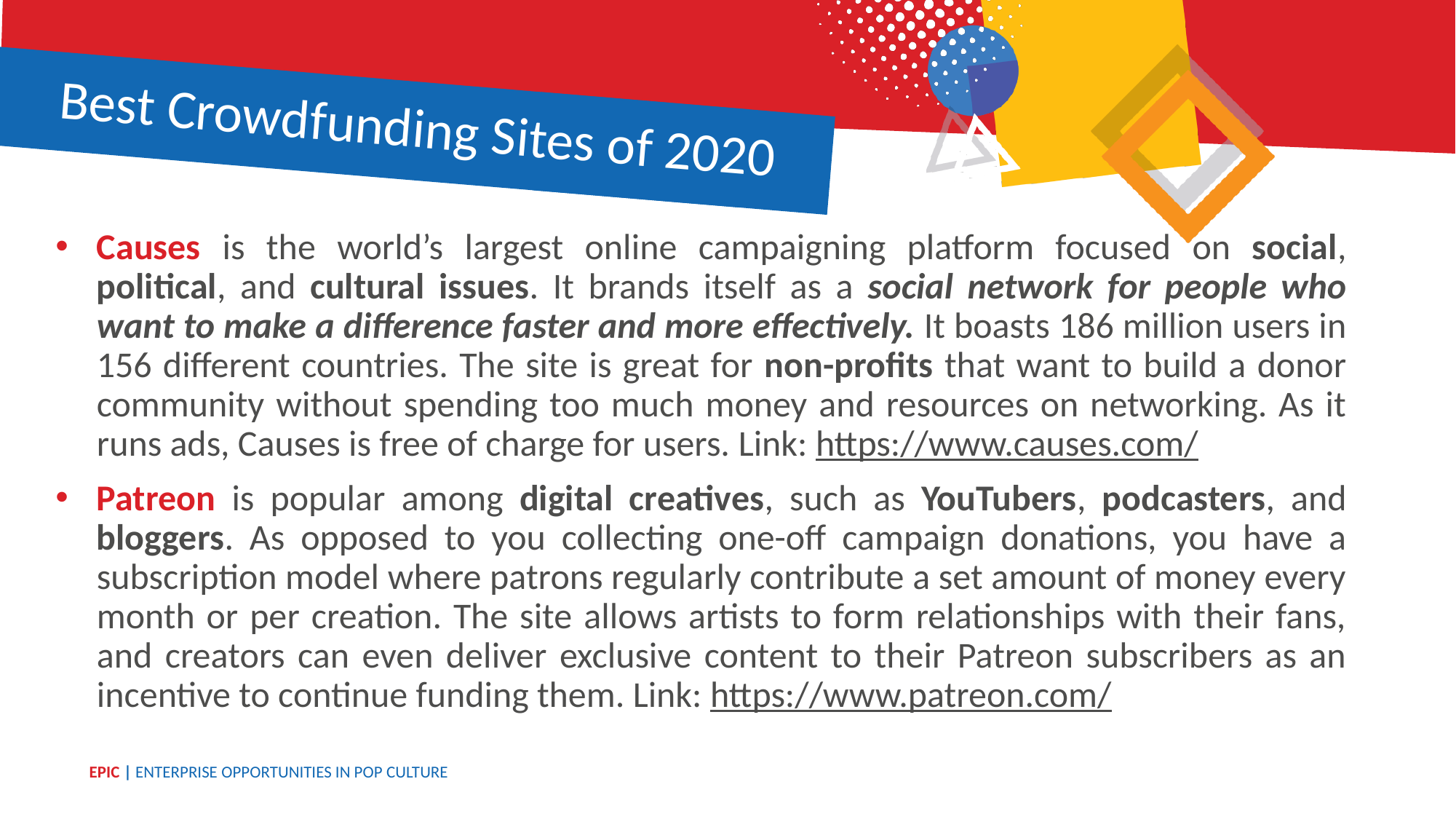

Best Crowdfunding Sites of 2020

Causes is the world’s largest online campaigning platform focused on social, political, and cultural issues. It brands itself as a social network for people who want to make a difference faster and more effectively. It boasts 186 million users in 156 different countries. The site is great for non-profits that want to build a donor community without spending too much money and resources on networking. As it runs ads, Causes is free of charge for users. Link: https://www.causes.com/
Patreon is popular among digital creatives, such as YouTubers, podcasters, and bloggers. As opposed to you collecting one-off campaign donations, you have a subscription model where patrons regularly contribute a set amount of money every month or per creation. The site allows artists to form relationships with their fans, and creators can even deliver exclusive content to their Patreon subscribers as an incentive to continue funding them. Link: https://www.patreon.com/